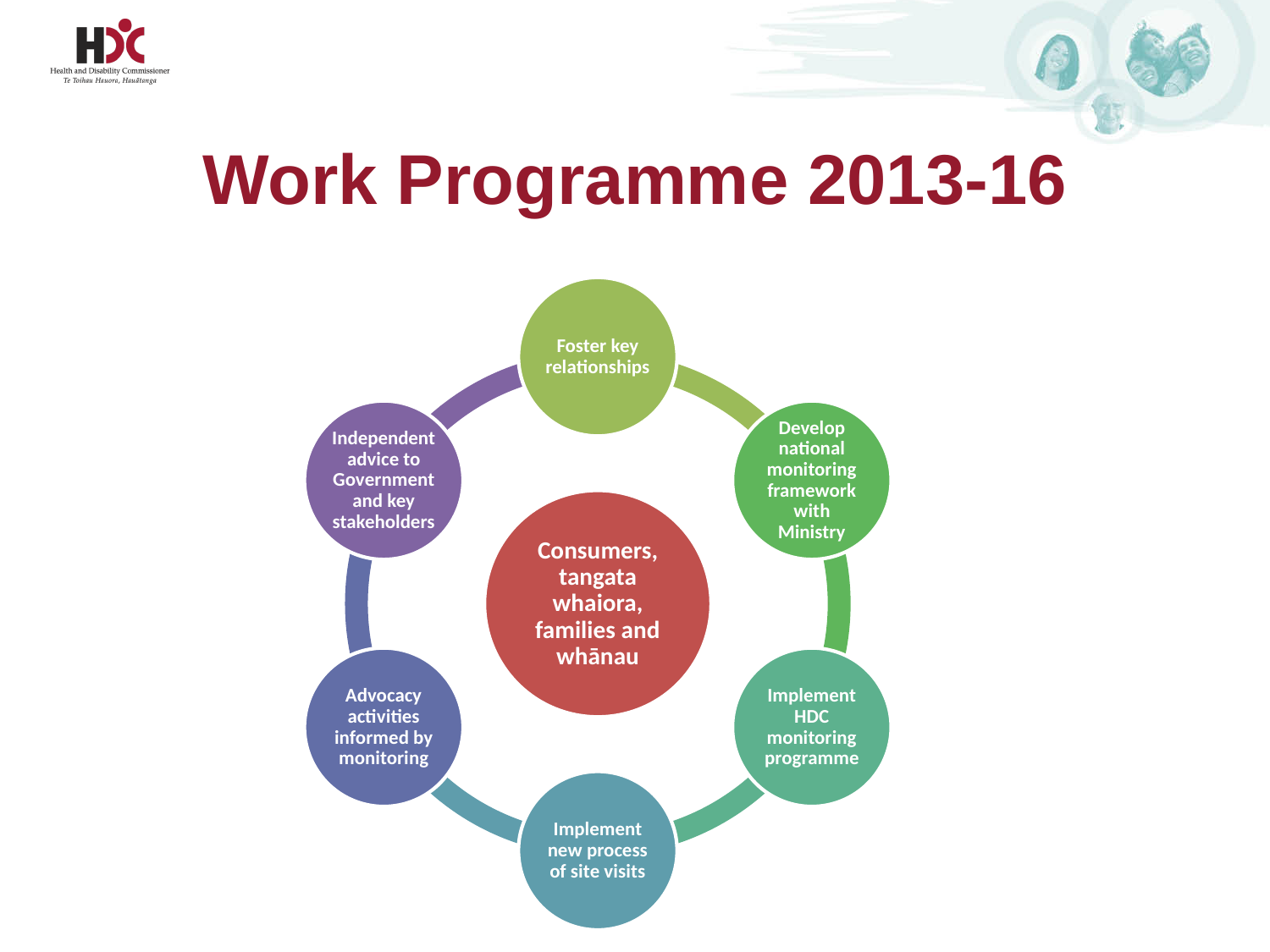

# Work Programme 2013-16
Consumers, tangata whaiora, families and whānau
Foster key relationships
Develop national monitoring framework with Ministry
Implement HDC monitoring programme
Implement new process of site visits
Advocacy activities informed by monitoring
Independent advice to Government and key stakeholders